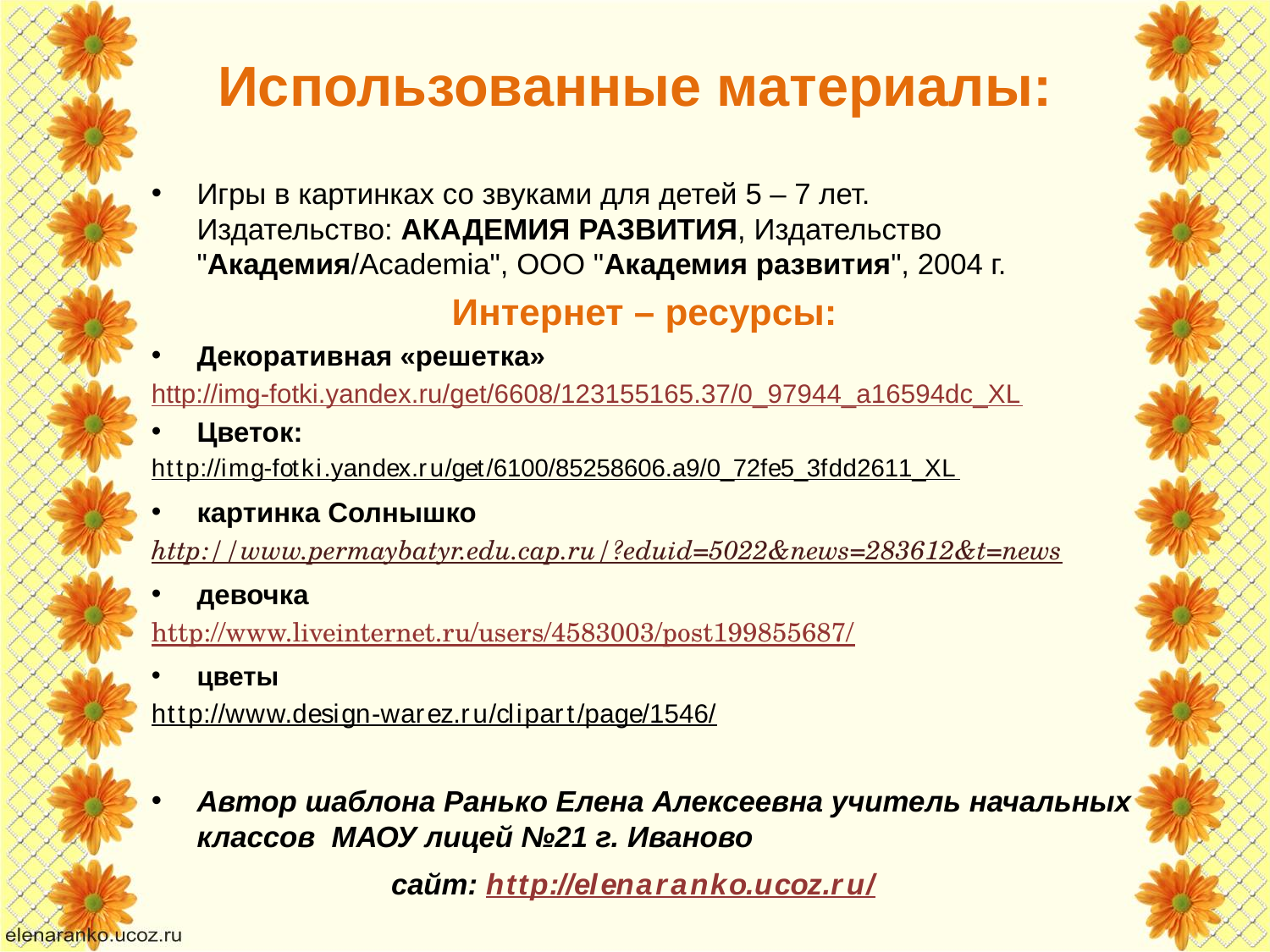

# Использованные материалы:
Игры в картинках со звуками для детей 5 – 7 лет.  Издательство: АКАДЕМИЯ РАЗВИТИЯ, Издательство "Академия/Academia", ООО "Академия развития", 2004 г.
Интернет – ресурсы:
Декоративная «решетка»
http://img-fotki.yandex.ru/get/6608/123155165.37/0_97944_a16594dc_XL
Цветок:
http://img-fotki.yandex.ru/get/6100/85258606.a9/0_72fe5_3fdd2611_XL
картинка Солнышко
http://www.permaybatyr.edu.cap.ru/?eduid=5022&news=283612&t=news
девочка
http://www.liveinternet.ru/users/4583003/post199855687/
цветы
http://www.design-warez.ru/clipart/page/1546/

Автор шаблона Ранько Елена Алексеевна учитель начальных классов  МАОУ лицей №21 г. Иваново
сайт: http://elenaranko.ucoz.ru/